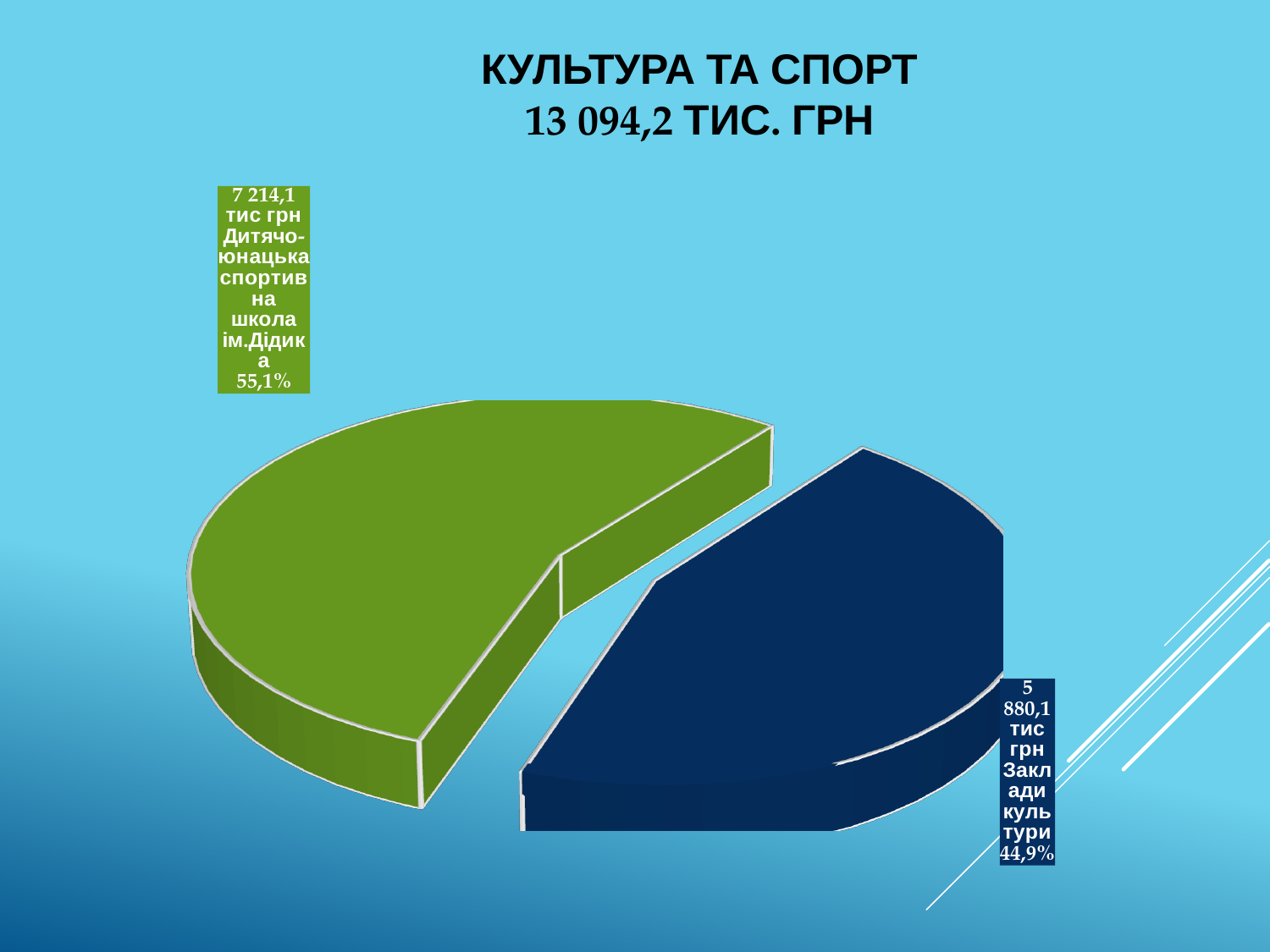

# Культура та спорт 13 094,2 ТИС. грн

[unsupported chart]